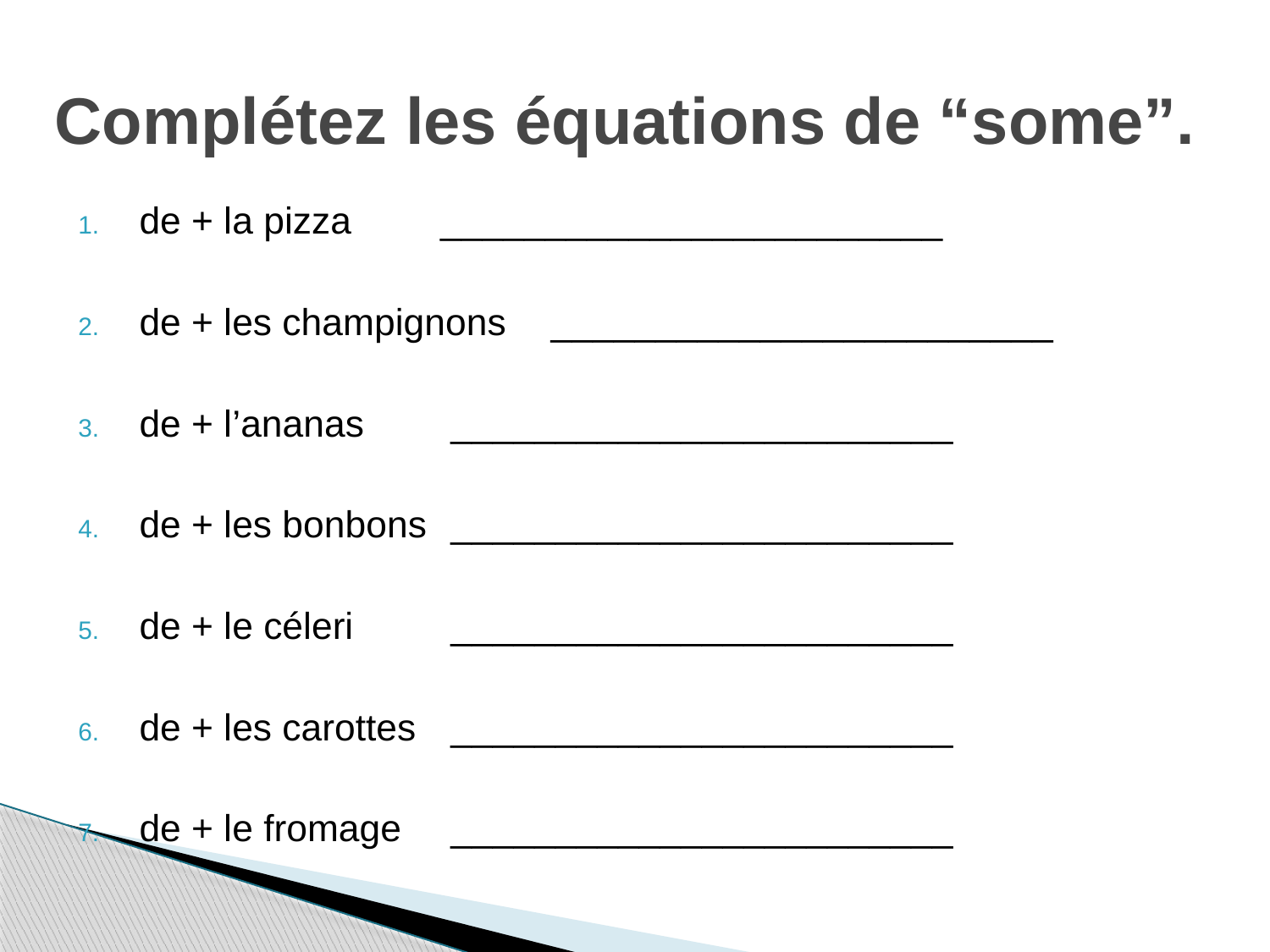

# Complétez les équations de “some”.
de + la pizza			________________________

de + les champignons	 ________________________

de + l’ananas			 ________________________

de + les bonbons		 ________________________

de + le céleri			 ________________________

de + les carottes 		 ________________________

de + le fromage		 ________________________